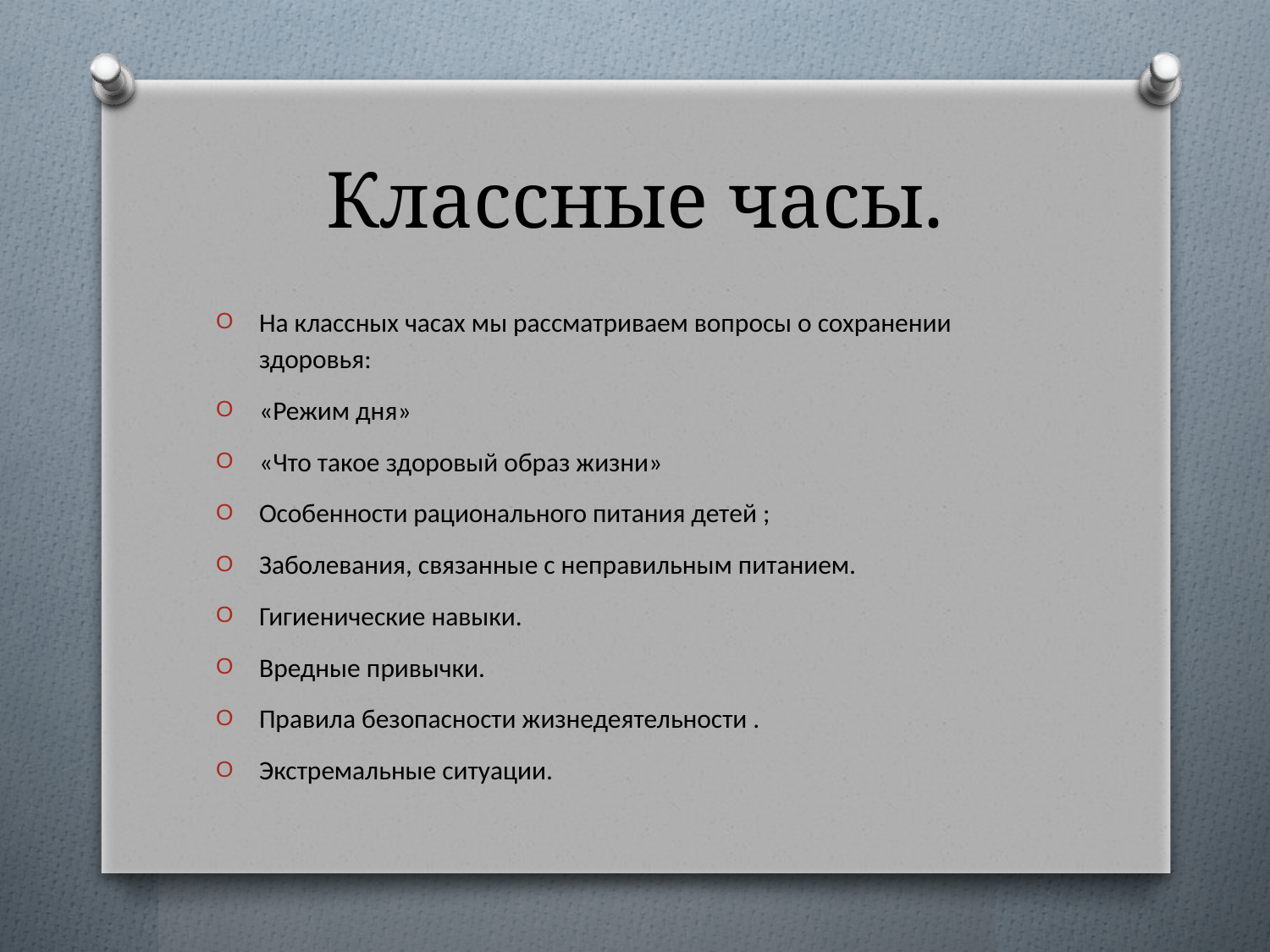

# Классные часы.
На классных часах мы рассматриваем вопросы о сохранении здоровья:
«Режим дня»
«Что такое здоровый образ жизни»
Особенности рационального питания детей ;
Заболевания, связанные с неправильным питанием.
Гигиенические навыки.
Вредные привычки.
Правила безопасности жизнедеятельности .
Экстремальные ситуации.